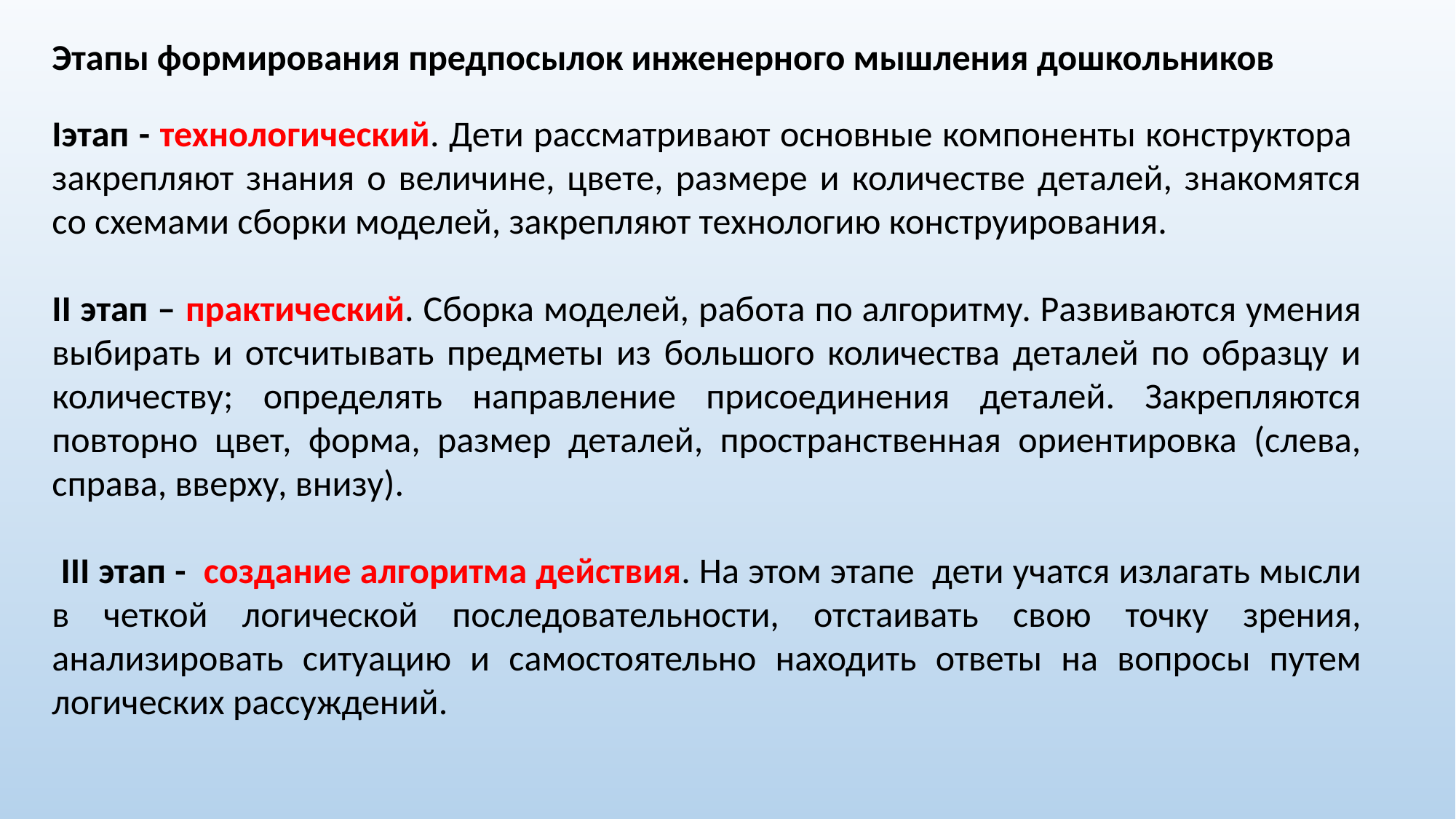

Этапы формирования предпосылок инженерного мышления дошкольников

Iэтап - технологический. Дети рассматривают основные компоненты конструктора  закрепляют знания о величине, цвете, размере и количестве деталей, знакомятся со схемами сборки моделей, закрепляют технологию конструирования.

II этап – практический. Сборка моделей, работа по алгоритму. Развиваются умения выбирать и отсчитывать предметы из большого количества деталей по образцу и количеству; определять направление присоединения деталей. Закрепляются повторно цвет, форма, размер деталей, пространственная ориентировка (слева, справа, вверху, внизу).

 III этап -  создание алгоритма действия. На этом этапе  дети учатся излагать мысли в четкой логической последовательности, отстаивать свою точку зрения, анализировать ситуацию и самостоятельно находить ответы на вопросы путем логических рассуждений.